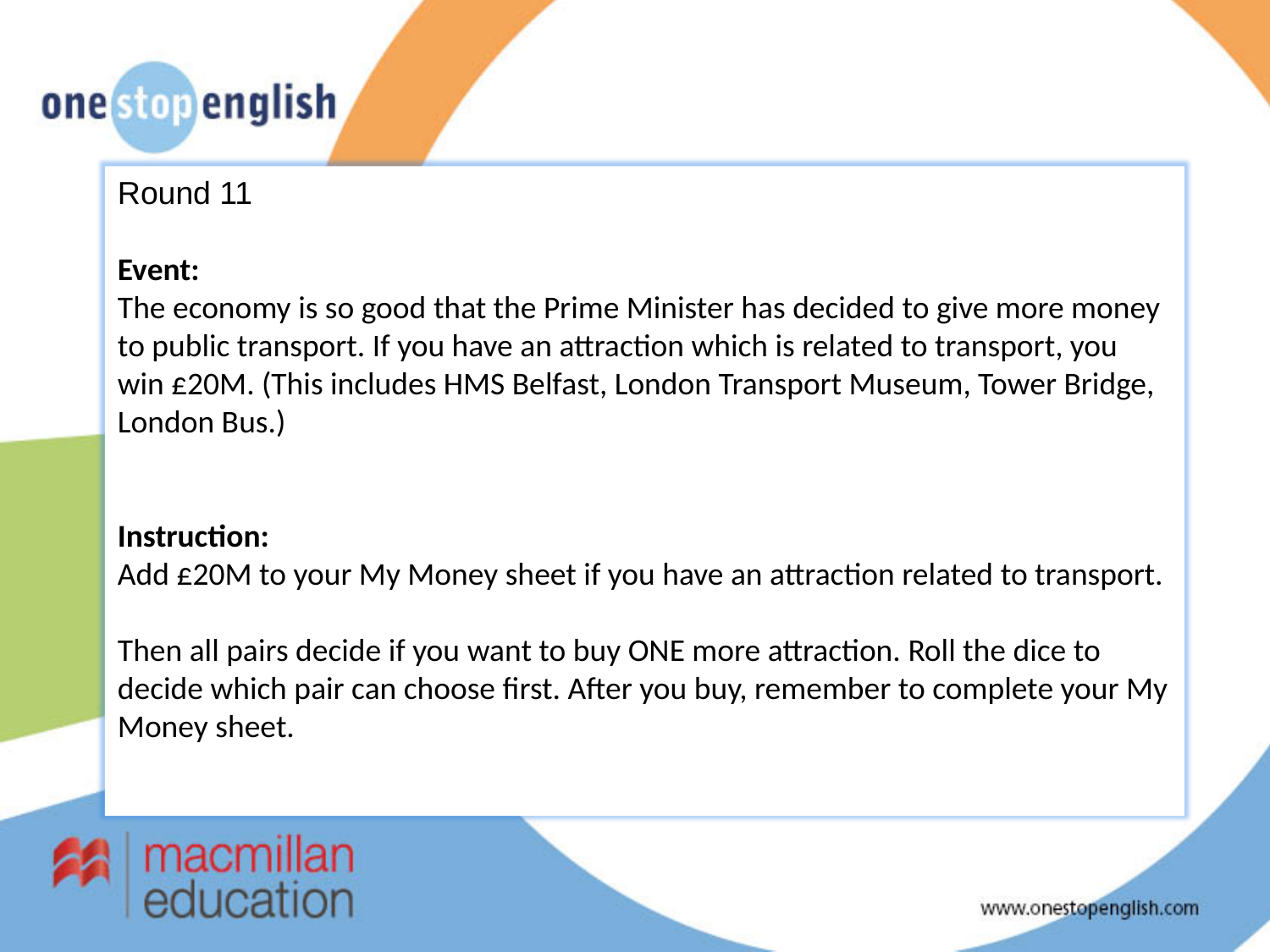

Round 11

Event:
The economy is so good that the Prime Minister has decided to give more money to public transport. If you have an attraction which is related to transport, you win £20M. (This includes HMS Belfast, London Transport Museum, Tower Bridge, London Bus.)

Instruction:
Add £20M to your My Money sheet if you have an attraction related to transport.

Then all pairs decide if you want to buy ONE more attraction. Roll the dice to decide which pair can choose first. After you buy, remember to complete your My Money sheet.